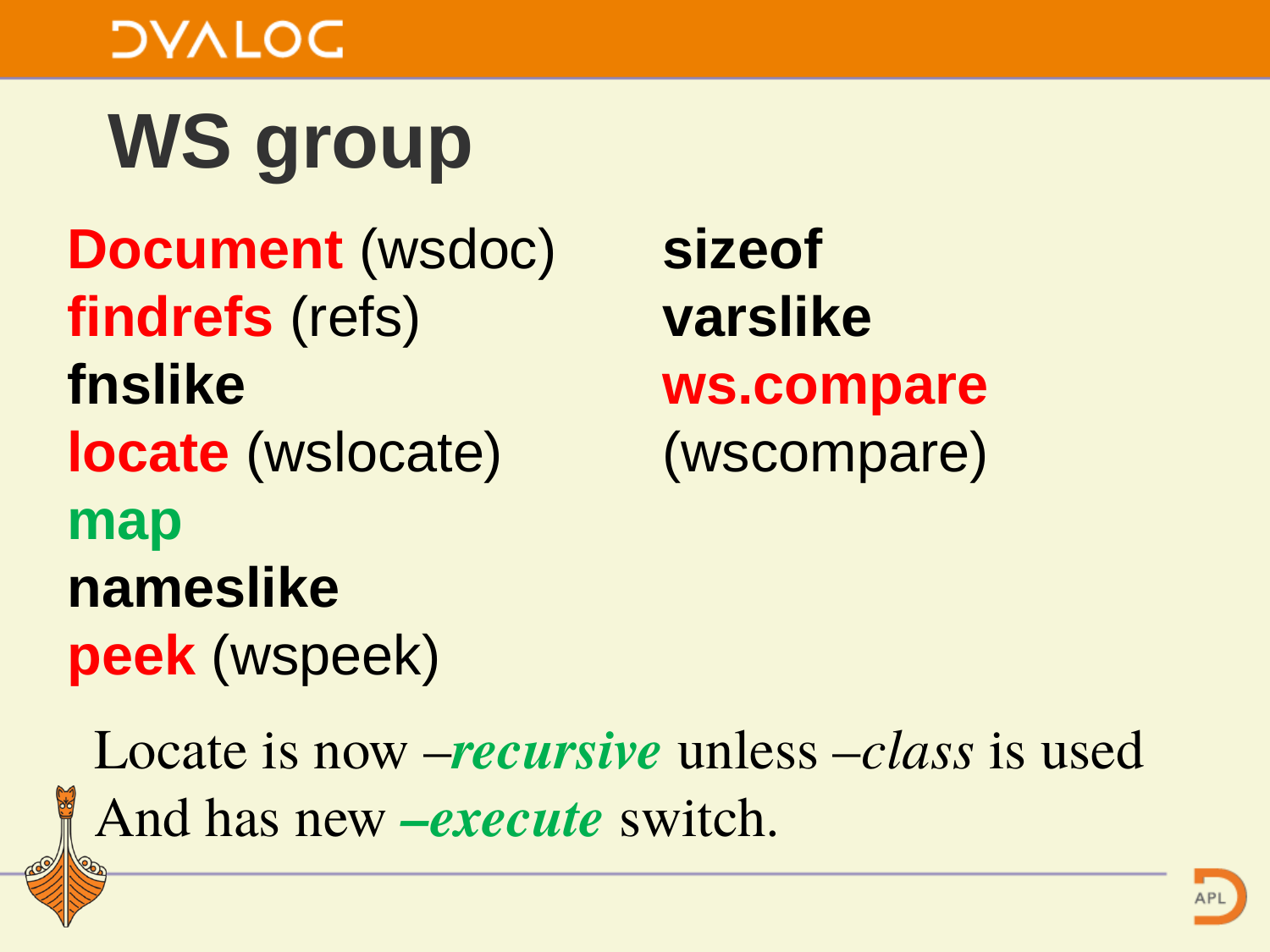

# WS group
Document (wsdoc)
findrefs (refs)
fnslike
locate (wslocate)
map
nameslike
peek (wspeek)
sizeof
varslike
ws.compare 	(wscompare)
Locate is now –recursive unless –class is used
And has new –execute switch.